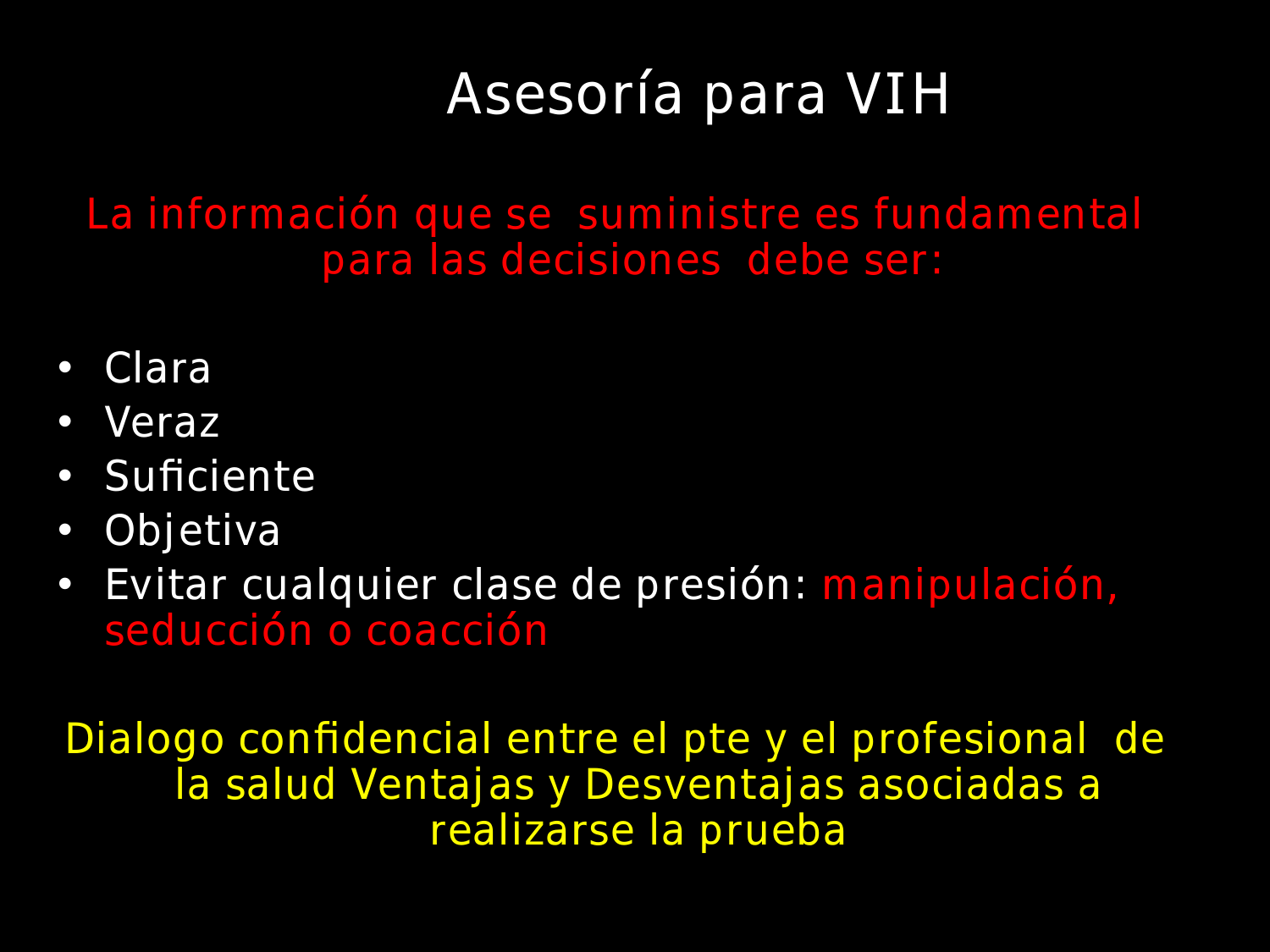

# Asesoría para VIH
La información que se  suministre es fundamental para las decisiones  debe ser:

Clara
Veraz
Suficiente
Objetiva
Evitar cualquier clase de presión: manipulación, seducción o coacción

Dialogo confidencial entre el pte y el profesional  de la salud Ventajas y Desventajas asociadas a realizarse la prueba